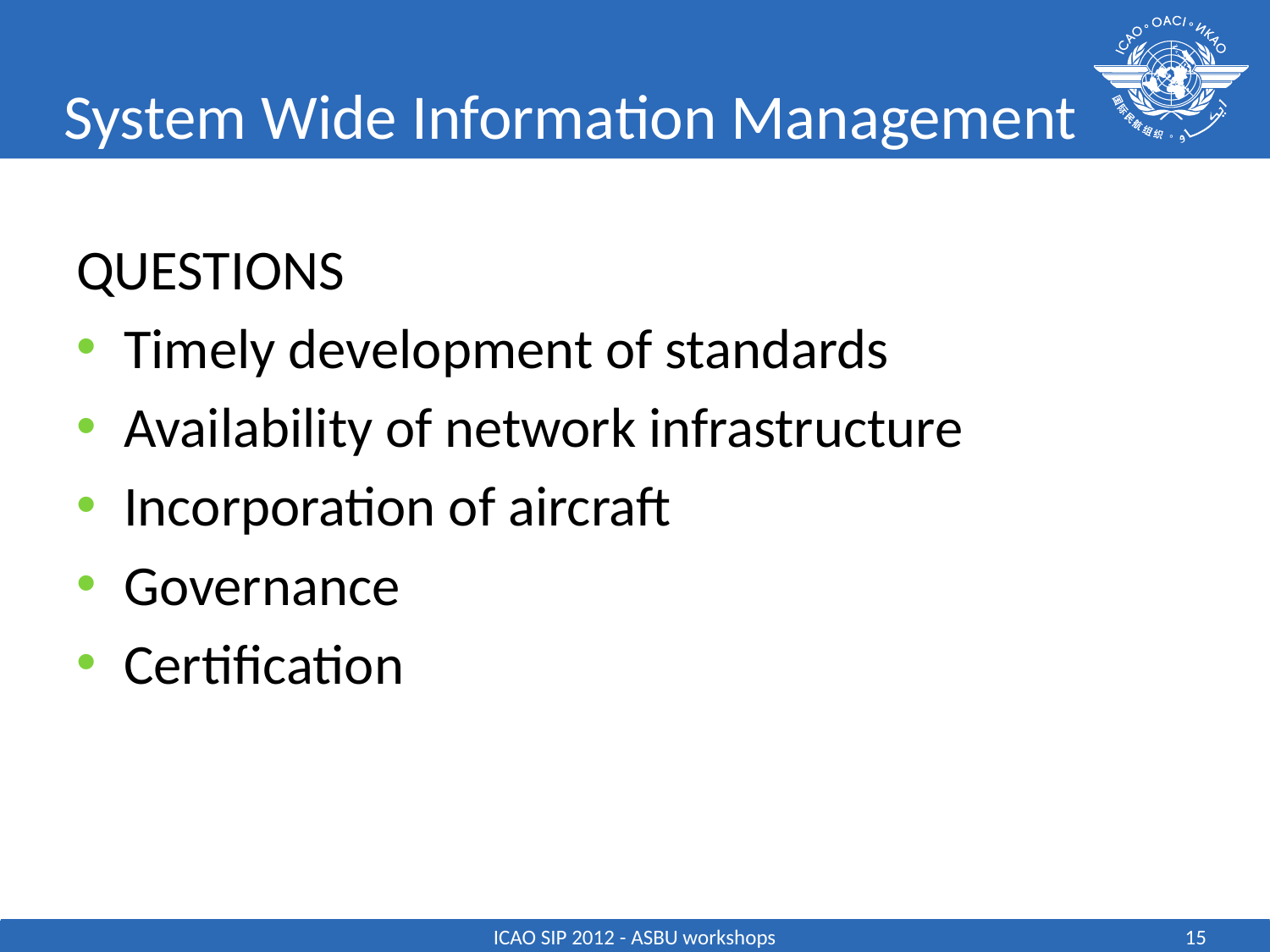

# System Wide Information Management
QUESTIONS
Timely development of standards
Availability of network infrastructure
Incorporation of aircraft
Governance
Certification
ICAO SIP 2012 - ASBU workshops
15